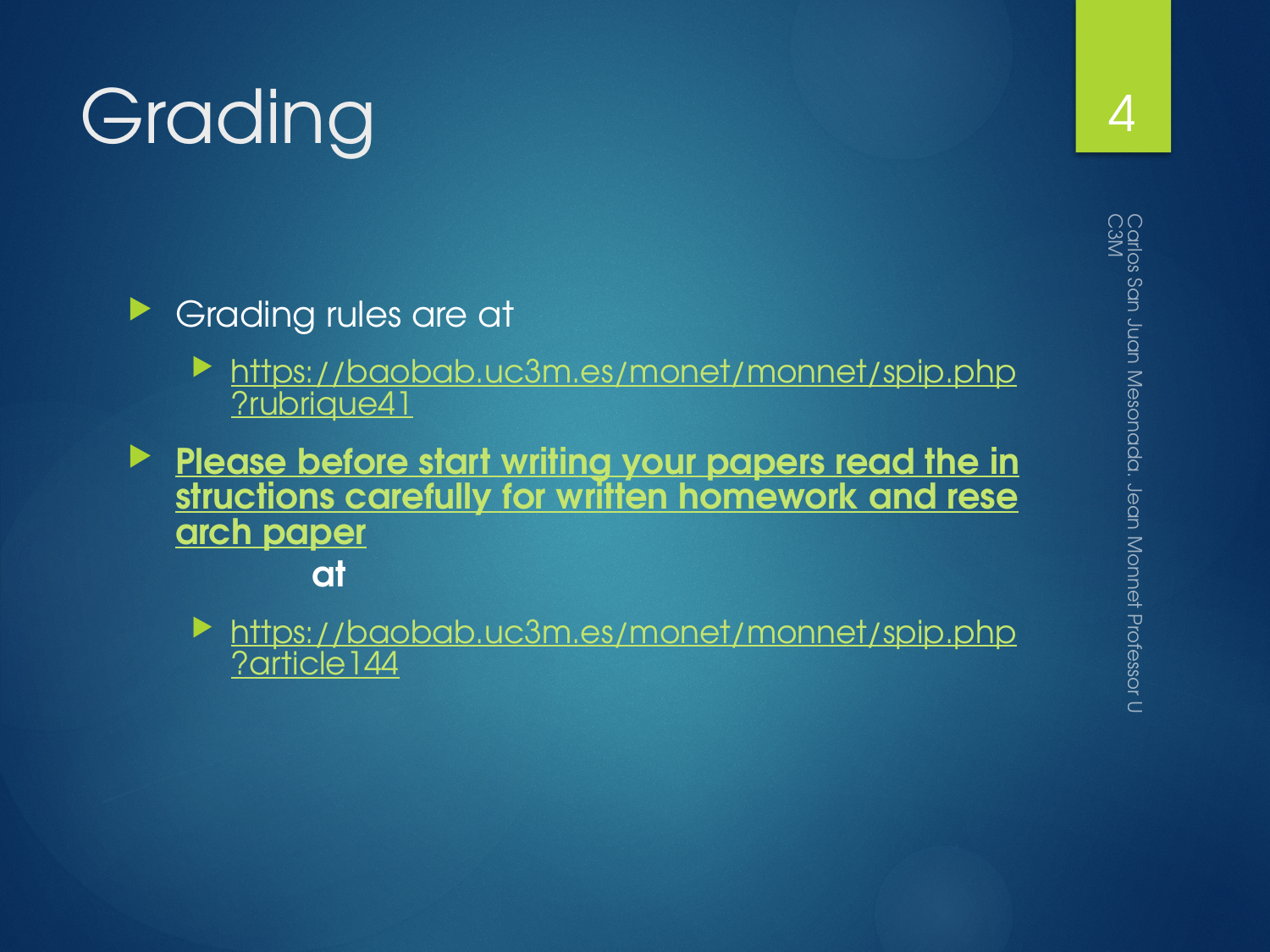

4
# Grading
Grading rules are at
https://baobab.uc3m.es/monet/monnet/spip.php?rubrique41
Please before start writing your papers read the instructions carefully for written homework and research paper	 at
https://baobab.uc3m.es/monet/monnet/spip.php?article144

Carlos San Juan Mesonada. Jean Monnet Professor UC3M